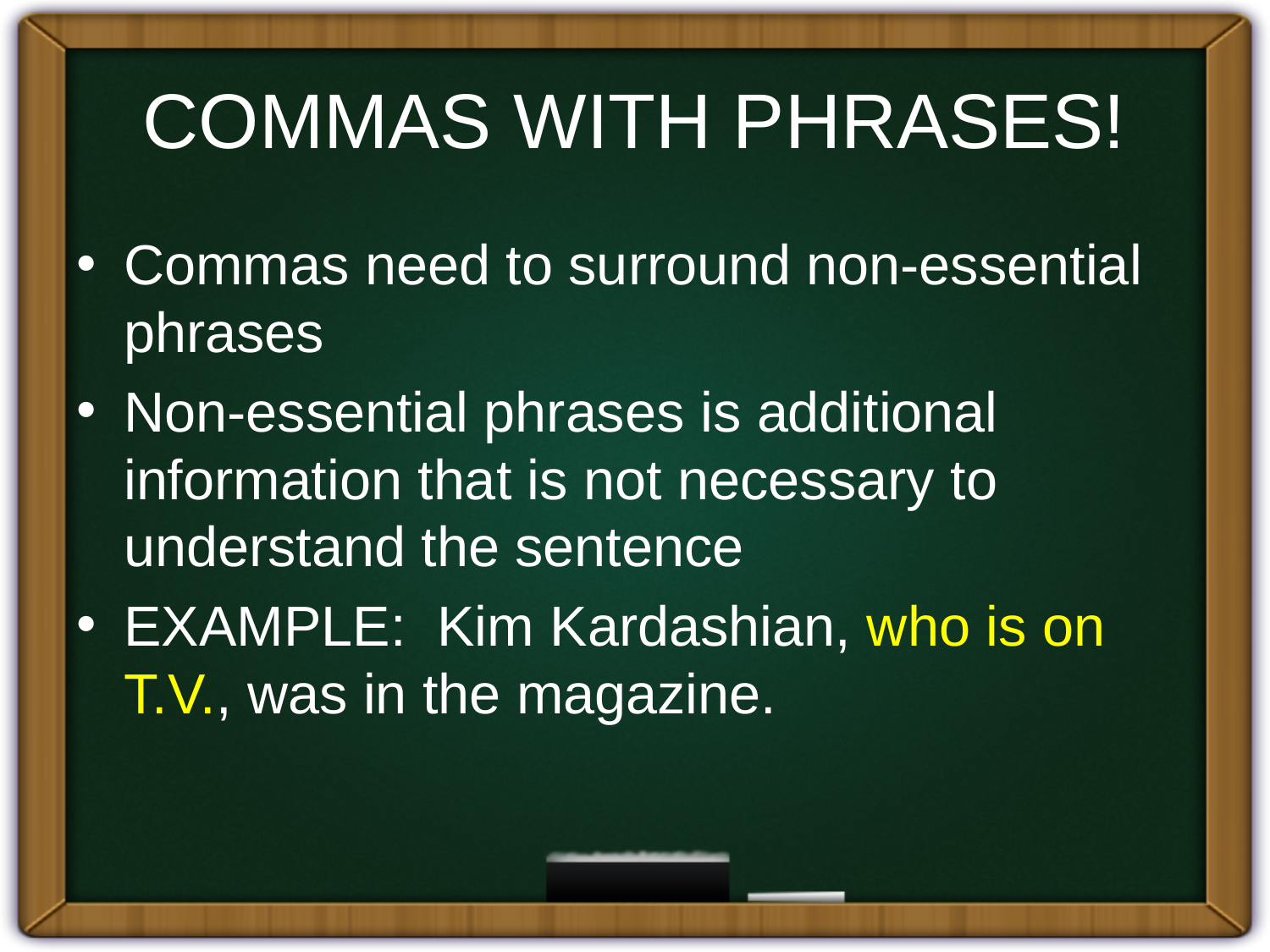

# COMMAS WITH PHRASES!
Commas need to surround non-essential phrases
Non-essential phrases is additional information that is not necessary to understand the sentence
EXAMPLE:  Kim Kardashian, who is on T.V., was in the magazine.